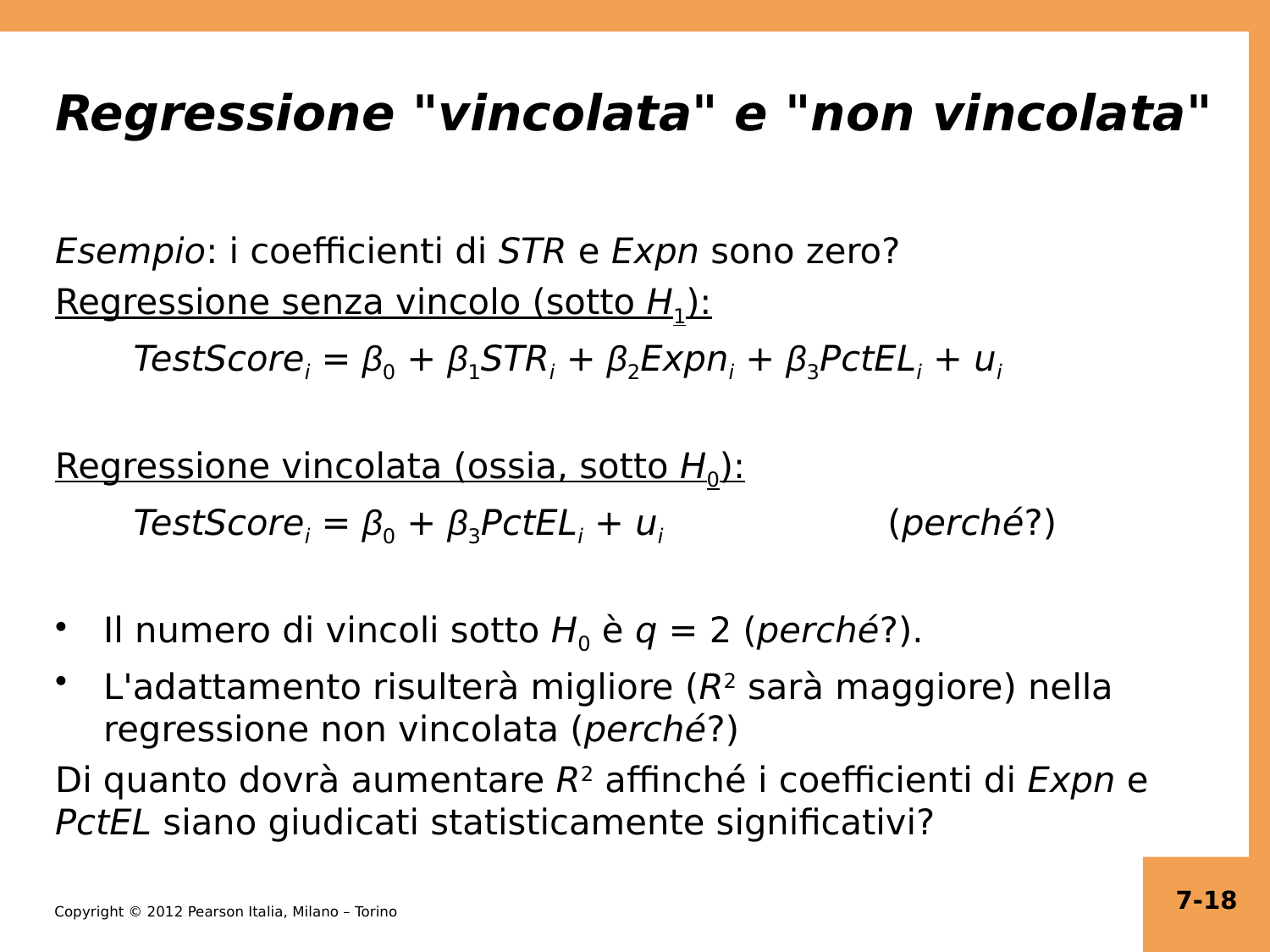

# Regressione "vincolata" e "non vincolata"
Esempio: i coefficienti di STR e Expn sono zero?
Regressione senza vincolo (sotto H1):
       TestScorei = β0 + β1STRi + β2Expni + β3PctELi + ui

Regressione vincolata (ossia, sotto H0):
       TestScorei = β0 + β3PctELi + ui                    (perché?)

Il numero di vincoli sotto H0 è q = 2 (perché?).
L'adattamento risulterà migliore (R2 sarà maggiore) nella regressione non vincolata (perché?)
Di quanto dovrà aumentare R2 affinché i coefficienti di Expn e PctEL siano giudicati statisticamente significativi?

7-18